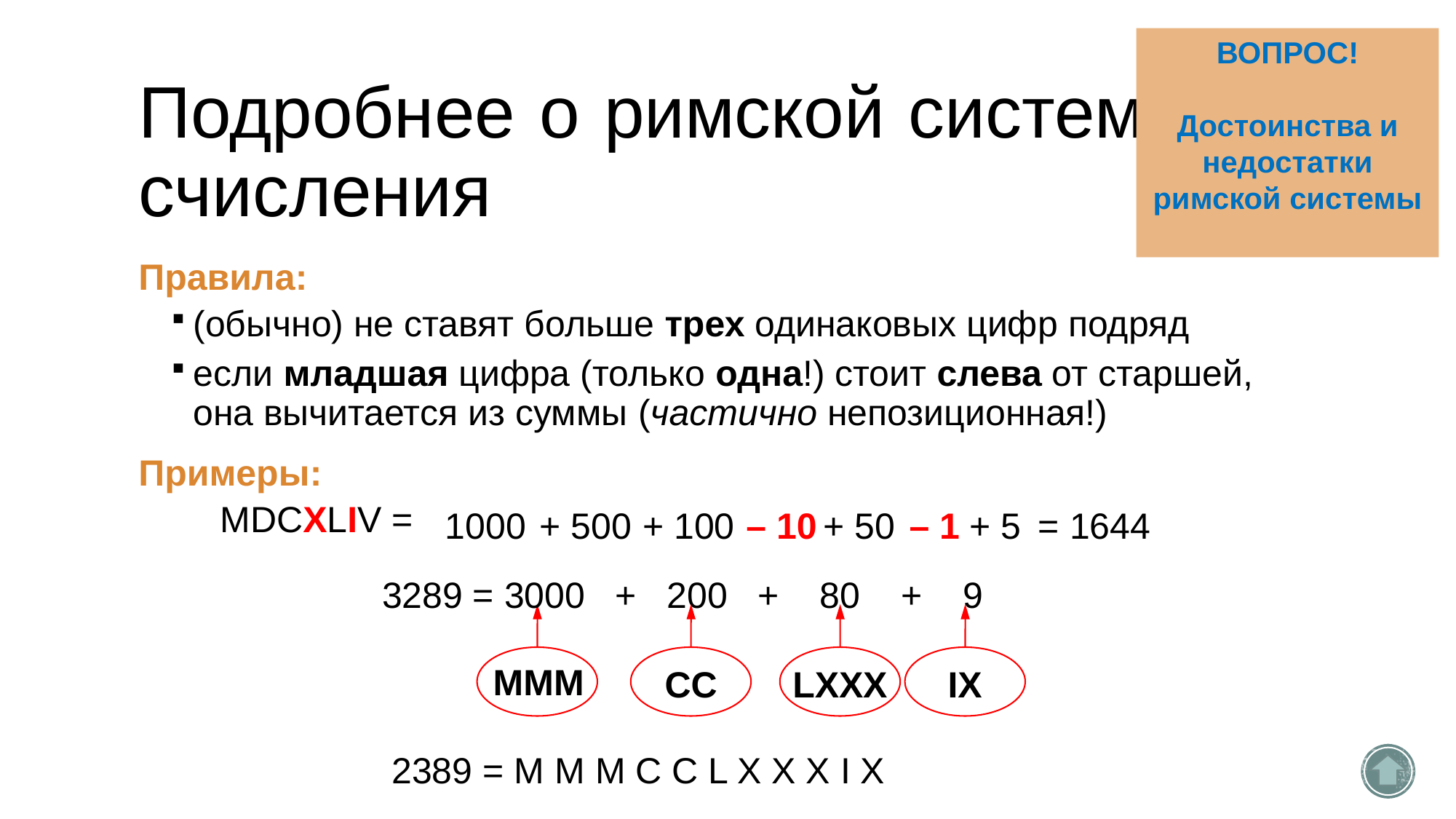

ВОПРОС!

Достоинства и недостатки
римской системы

# Подробнее о римской системе счисления
Правила:
(обычно) не ставят больше трех одинаковых цифр подряд
если младшая цифра (только одна!) стоит слева от старшей, она вычитается из суммы (частично непозиционная!)
Примеры:
        MDCXLIV =

1000
+ 500
+ 100
– 10
+ 50
– 1
+ 5
= 1644
3289 = 3000   +   200   +    80    +    9

MMM
CC
LXXX
IX
2389 = M M M C C L X X X I X